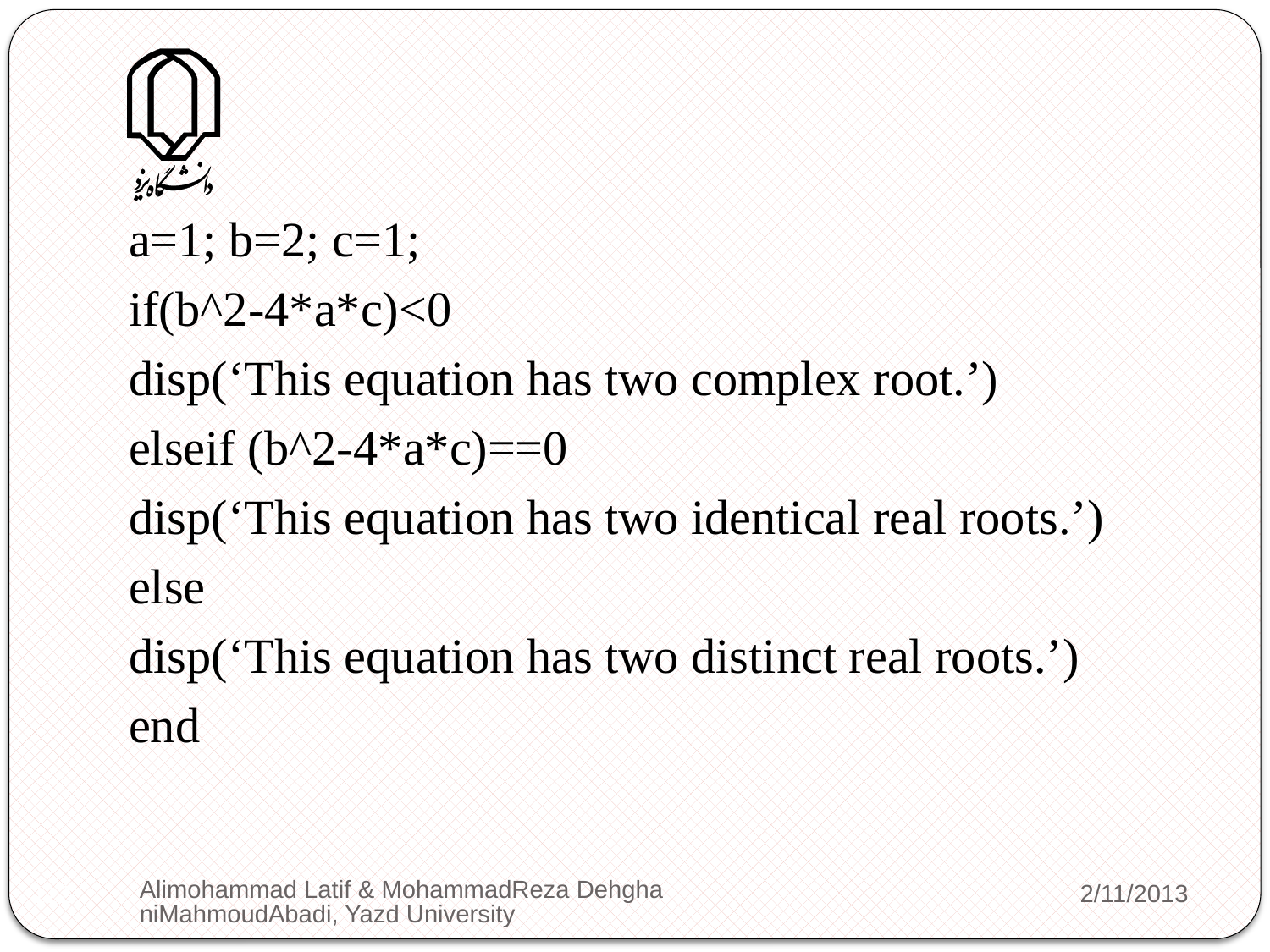

a=1; b=2; c=1;
if(b^2-4*a*c)<0
disp(‘This equation has two complex root.’)
elseif (b^2-4*a*c)==0
disp(‘This equation has two identical real roots.’)
else
disp(‘This equation has two distinct real roots.’)
end

Alimohammad Latif & MohammadReza DehghaniMahmoudAbadi, Yazd University
2/11/2013
112